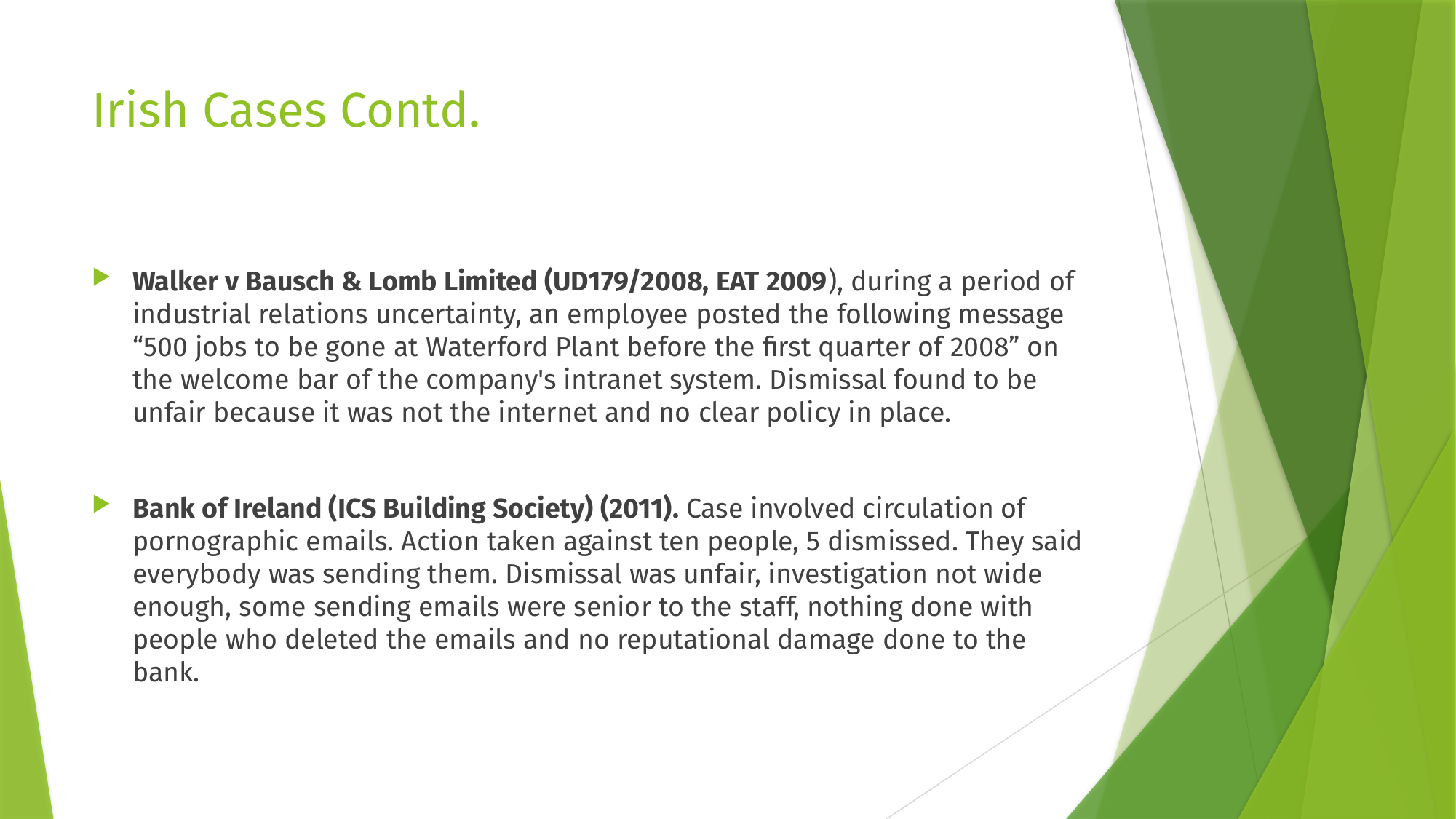

# Irish Cases Contd.
Walker v Bausch & Lomb Limited (UD179/2008, EAT 2009), during a period of industrial relations uncertainty, an employee posted the following message “500 jobs to be gone at Waterford Plant before the first quarter of 2008” on the welcome bar of the company's intranet system. Dismissal found to be unfair because it was not the internet and no clear policy in place.

Bank of Ireland (ICS Building Society) (2011). Case involved circulation of pornographic emails. Action taken against ten people, 5 dismissed. They said everybody was sending them. Dismissal was unfair, investigation not wide enough, some sending emails were senior to the staff, nothing done with people who deleted the emails and no reputational damage done to the bank.